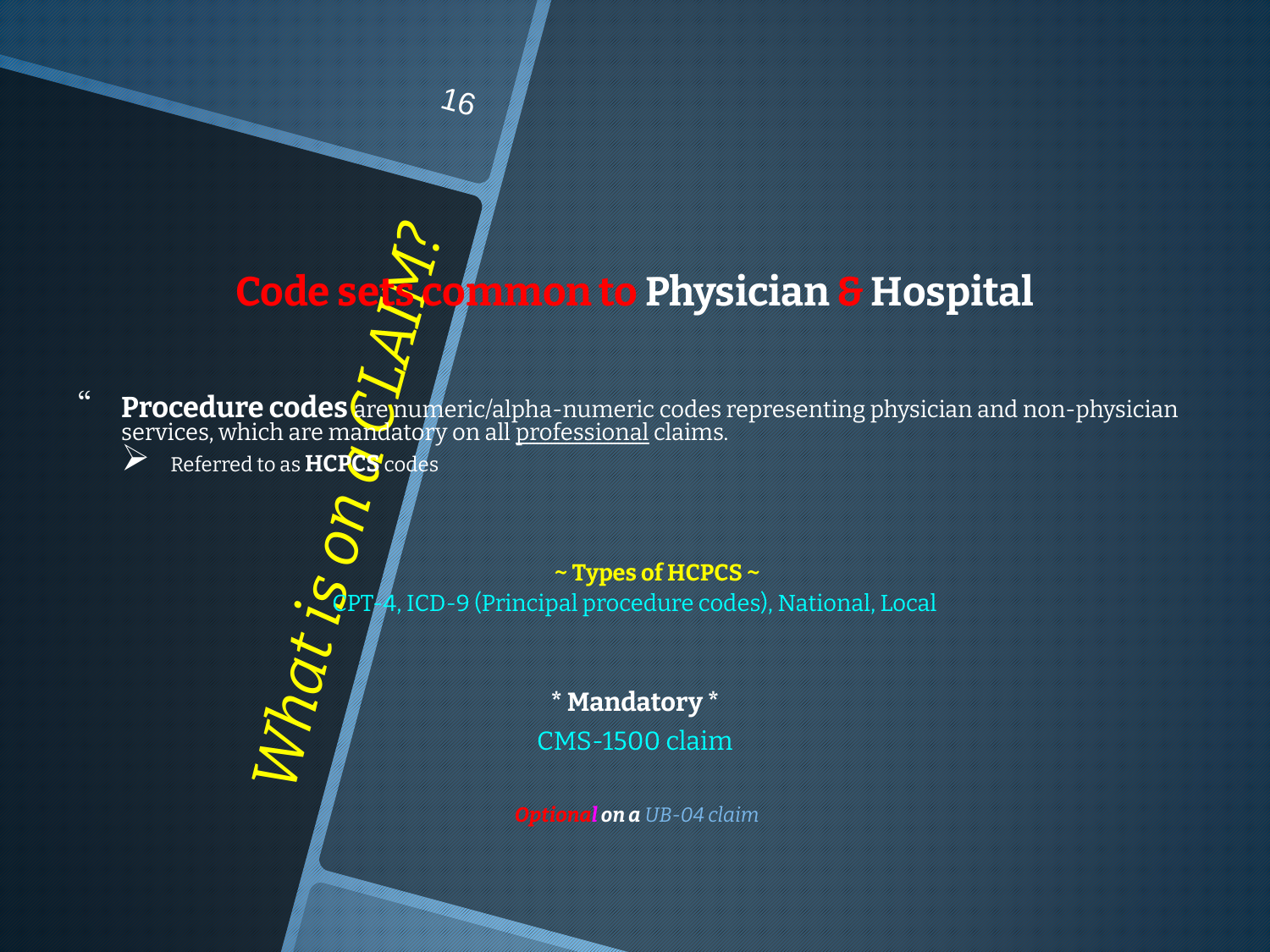

16

Code sets common to Physician & Hospital

Procedure codes are numeric/alpha-numeric codes representing physician and non-physician services, which are mandatory on all professional claims.
	 Referred to as HCPCS codes

~ Types of HCPCS ~
CPT-4, ICD-9 (Principal procedure codes), National, Local

* Mandatory *
CMS-1500 claim

 Optional on a UB-04 claim
# What is on a CLAIM?